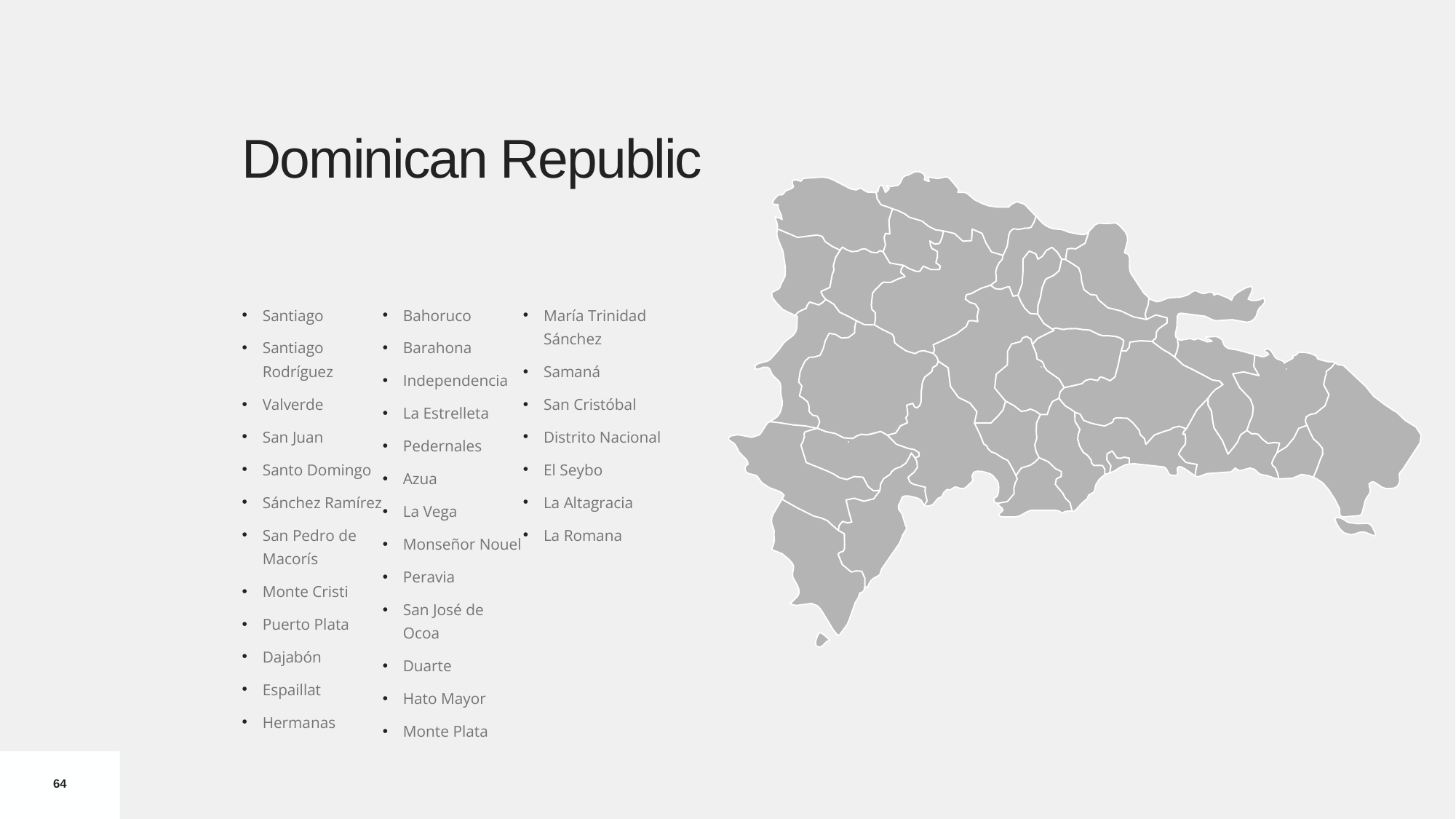

# Dominican Republic

Santiago
Santiago Rodríguez
Valverde
San Juan
Santo Domingo
Sánchez Ramírez
San Pedro de Macorís
Monte Cristi
Puerto Plata
Dajabón
Espaillat
Hermanas
Bahoruco
Barahona
Independencia
La Estrelleta
Pedernales
Azua
La Vega
Monseñor Nouel
Peravia
San José de Ocoa
Duarte
Hato Mayor
Monte Plata
María Trinidad Sánchez
Samaná
San Cristóbal
Distrito Nacional
El Seybo
La Altagracia
La Romana